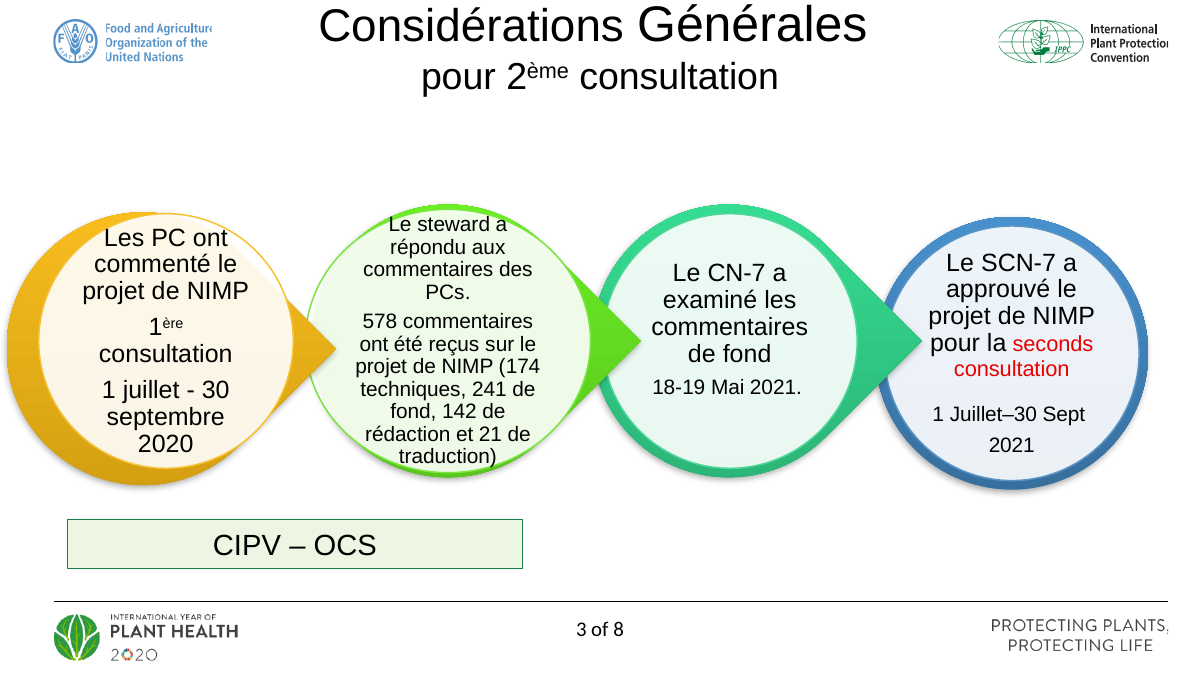

Considérations Générales
pour 2ème consultation
Le SCN-7 a approuvé le projet de NIMP pour la seconds consultation
1 Juillet–30 Sept
2021
Le CN-7 a examiné les commentaires de fond
18-19 Mai 2021.
Le steward a répondu aux commentaires des PCs.
578 commentaires ont été reçus sur le projet de NIMP (174 techniques, 241 de fond, 142 de rédaction et 21 de traduction)
Les PC ont commenté le projet de NIMP
1ère consultation
1 juillet - 30 septembre 2020
CIPV – OCS
3 of 8